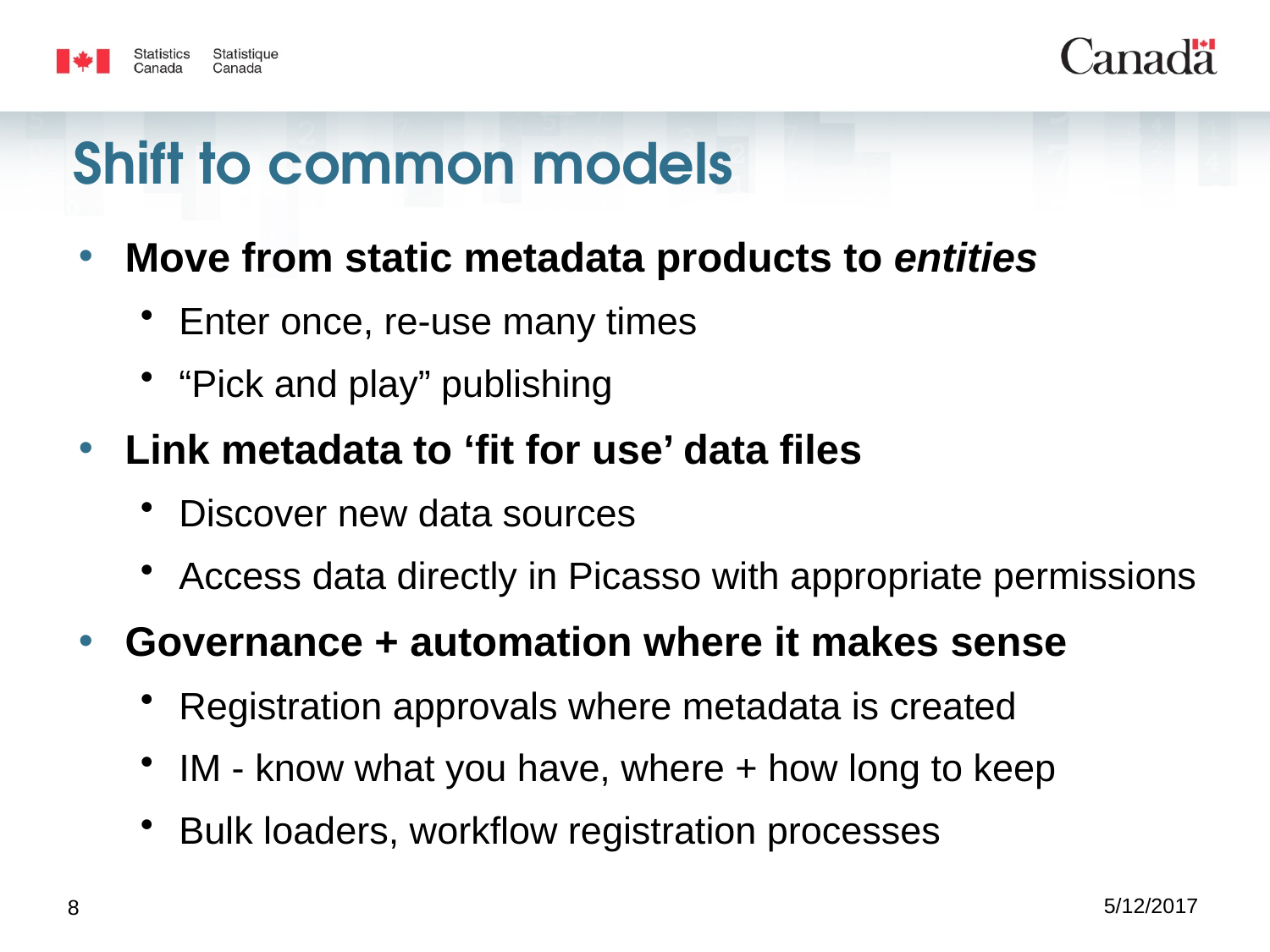

# Shift to common models
Move from static metadata products to entities
Enter once, re-use many times
“Pick and play” publishing
Link metadata to ‘fit for use’ data files
Discover new data sources
Access data directly in Picasso with appropriate permissions
Governance + automation where it makes sense
Registration approvals where metadata is created
IM - know what you have, where + how long to keep
Bulk loaders, workflow registration processes

5/12/2017
8